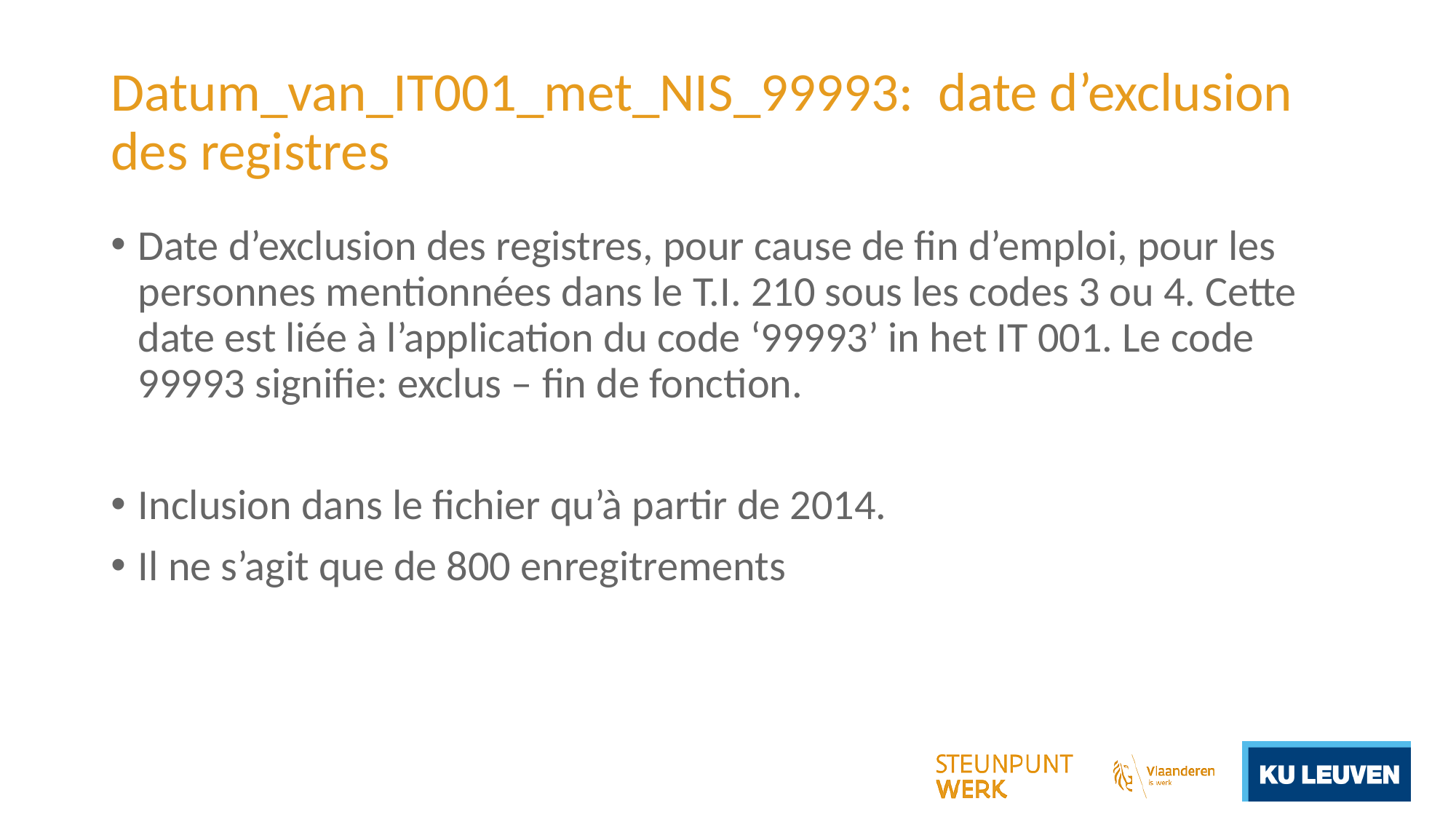

# Datum_van_IT001_met_NIS_99993:  date d’exclusion des registres
Date d’exclusion des registres, pour cause de fin d’emploi, pour les personnes mentionnées dans le T.I. 210 sous les codes 3 ou 4. Cette date est liée à l’application du code ‘99993’ in het IT 001. Le code 99993 signifie: exclus – fin de fonction.

Inclusion dans le fichier qu’à partir de 2014.
Il ne s’agit que de 800 enregitrements